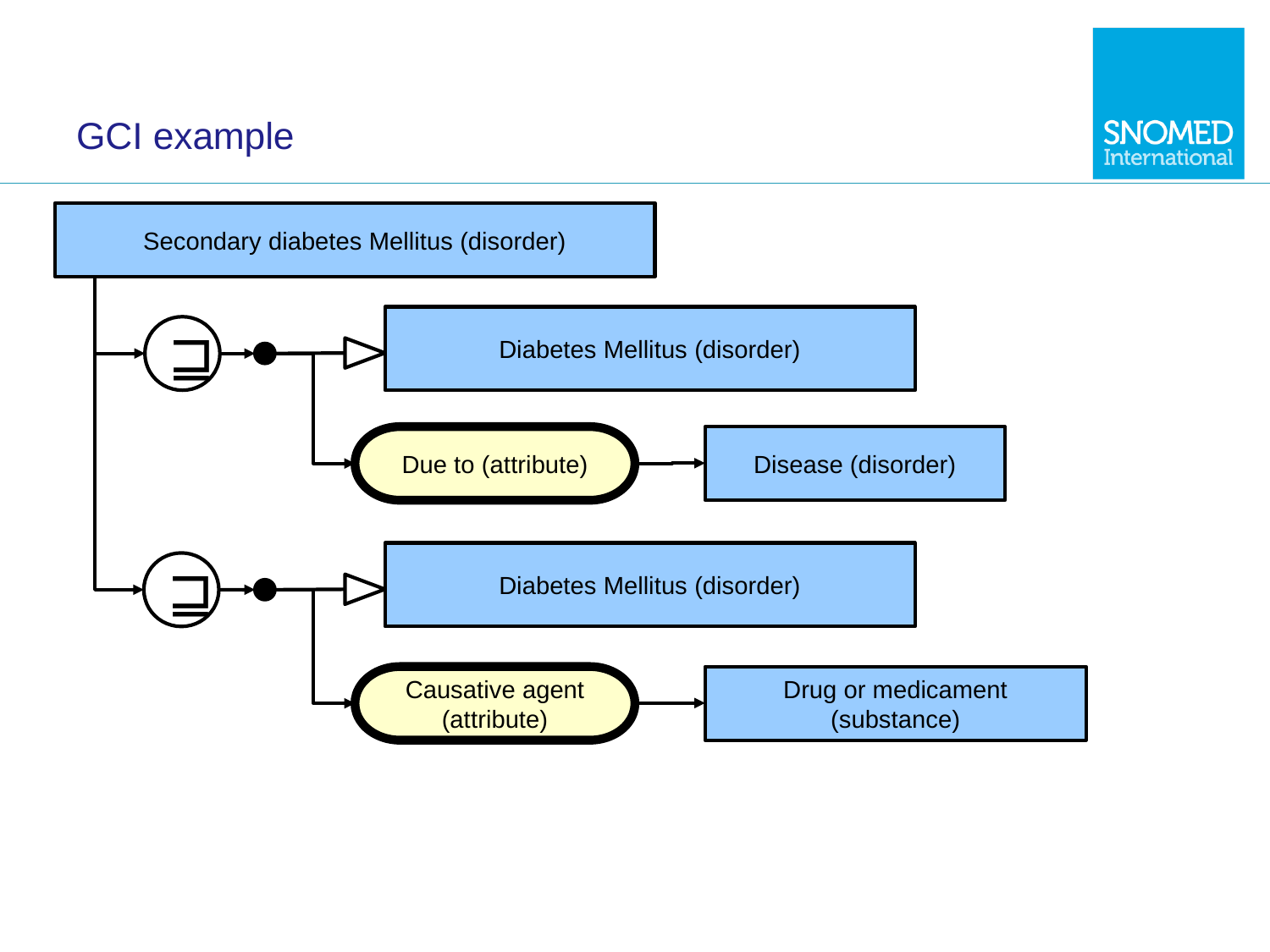

# GCI example
Secondary diabetes Mellitus (disorder)
Diabetes Mellitus (disorder)
⊒

Due to (attribute)
Disease (disorder)
Diabetes Mellitus (disorder)
⊒

Causative agent (attribute)
Drug or medicament (substance)